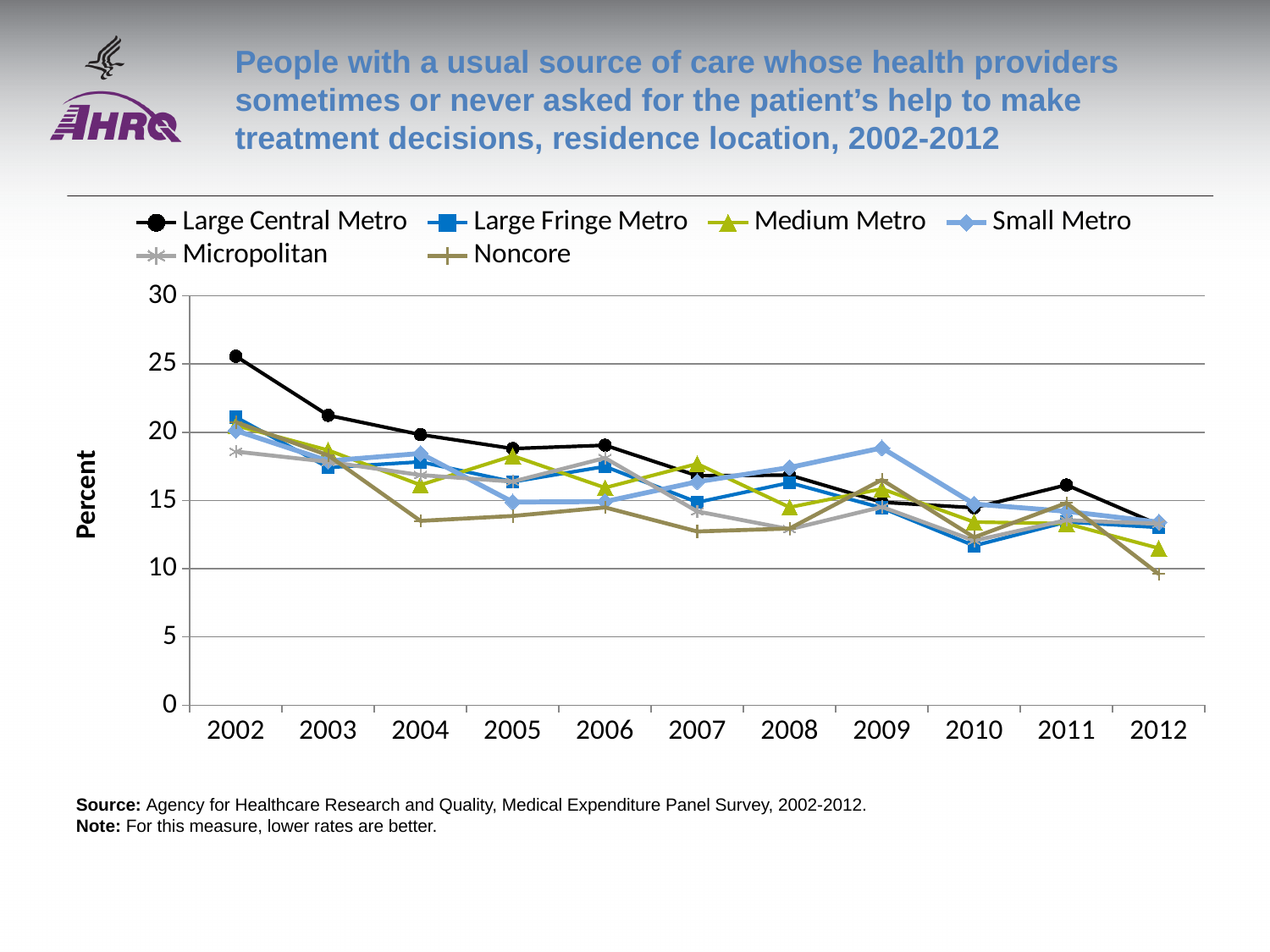

# People with a usual source of care whose health providers sometimes or never asked for the patient’s help to make treatment decisions, residence location, 2002-2012

### Chart

| Category | Large Central Metro | Large Fringe Metro | Medium Metro | Small Metro | Micropolitan | Noncore |
|---|---|---|---|---|---|---|
| 2002 | 25.573899999999995 | 21.112 | 20.492099999999997 | 20.127900000000004 | 18.589699999999997 | 20.743499999999997 |
| 2003 | 21.242399999999996 | 17.420299999999997 | 18.6889 | 17.902699999999992 | 17.839099999999995 | 18.3122 |
| 2004 | 19.8292 | 17.835 | 16.1384 | 18.44889999999999 | 16.8675 | 13.5045 |
| 2005 | 18.8061 | 16.373799999999996 | 18.2771 | 14.885200000000003 | 16.3868 | 13.865400000000003 |
| 2006 | 19.0496 | 17.4938 | 15.9344 | 14.921100000000001 | 18.1161 | 14.489700000000003 |
| 2007 | 16.8155 | 14.8681 | 17.692900000000005 | 16.3766 | 14.198199999999998 | 12.7313 |
| 2008 | 16.861999999999995 | 16.303 | 14.501100000000001 | 17.419599999999996 | 12.895600000000002 | 12.9453 |
| 2009 | 14.873100000000003 | 14.453000000000003 | 15.853700000000002 | 18.8573 | 14.528199999999998 | 16.520099999999996 |
| 2010 | 14.4686 | 11.6868 | 13.4177 | 14.741299999999999 | 12.0589 | 12.3003 |
| 2011 | 16.1376 | 13.4259 | 13.3085 | 14.207 | 13.560600000000003 | 14.816700000000003 |
| 2012 | 13.2324 | 13.0268 | 11.4989 | 13.4131 | 13.2895 | 9.611699999999999 |
Source: Agency for Healthcare Research and Quality, Medical Expenditure Panel Survey, 2002-2012.
Note: For this measure, lower rates are better.